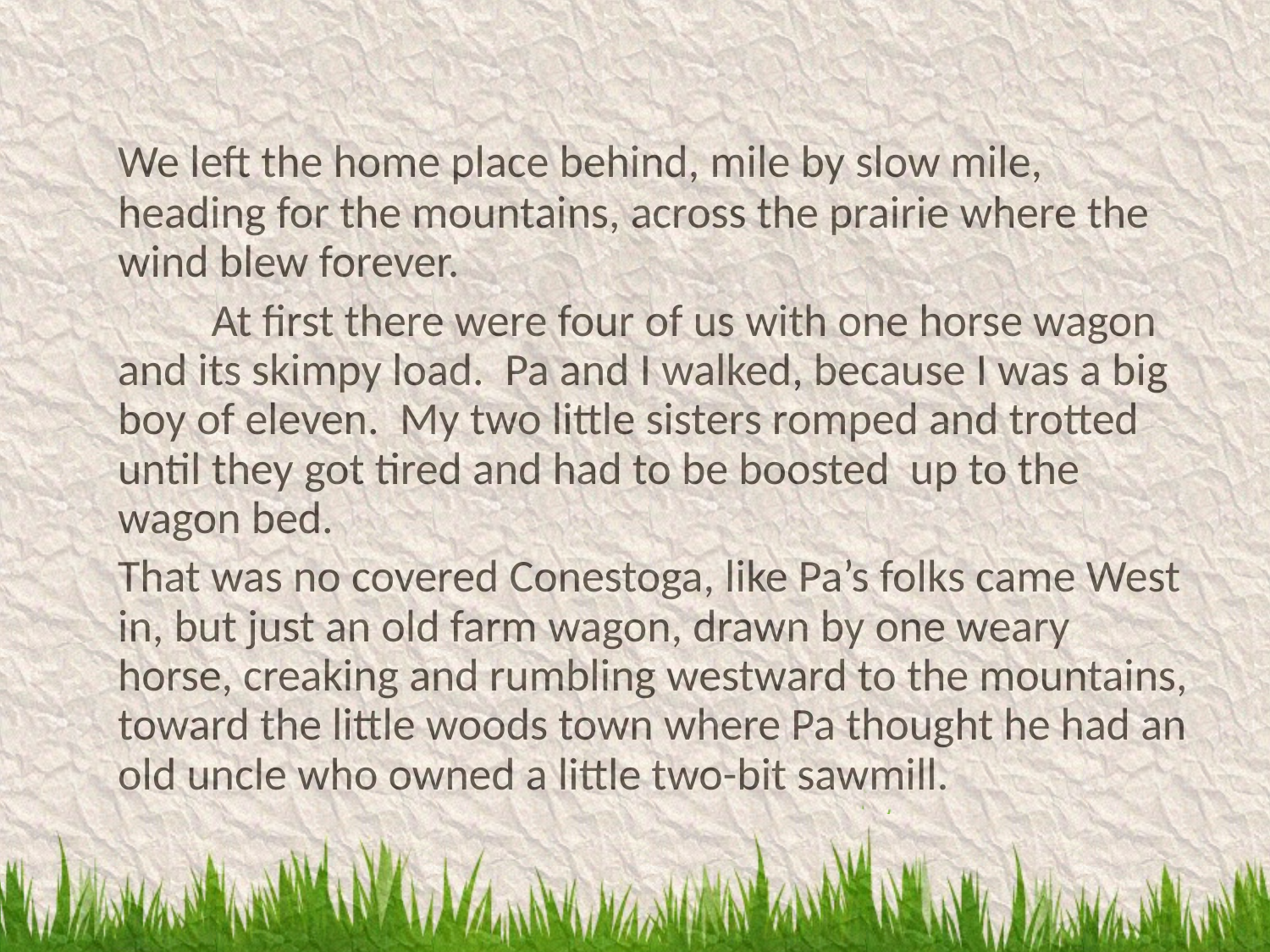

We left the home place behind, mile by slow mile, heading for the mountains, across the prairie where the wind blew forever.
	         At first there were four of us with one horse wagon and its skimpy load.  Pa and I walked, because I was a big boy of eleven.  My two little sisters romped and trotted until they got tired and had to be boosted  up to the wagon bed.
		That was no covered Conestoga, like Pa’s folks came West in, but just an old farm wagon, drawn by one weary horse, creaking and rumbling westward to the mountains, toward the little woods town where Pa thought he had an old uncle who owned a little two-bit sawmill.